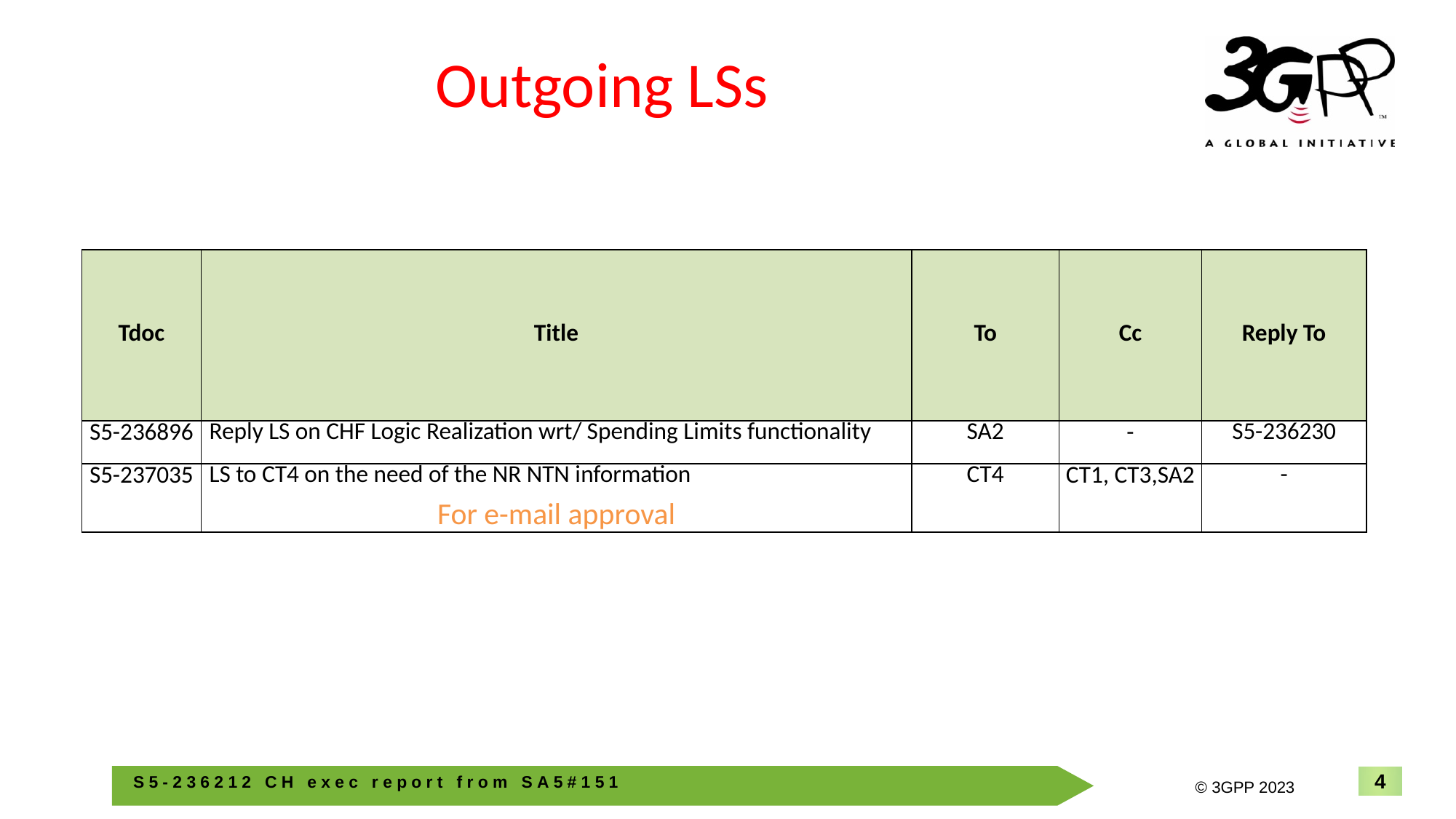

# Outgoing LSs
| Tdoc | Title | To | Cc | Reply To |
| --- | --- | --- | --- | --- |
| S5-236896 | Reply LS on CHF Logic Realization wrt/ Spending Limits functionality | SA2 | - | S5-236230 |
| S5-237035 | LS to CT4 on the need of the NR NTN information For e-mail approval | CT4 | CT1, CT3,SA2 | - |